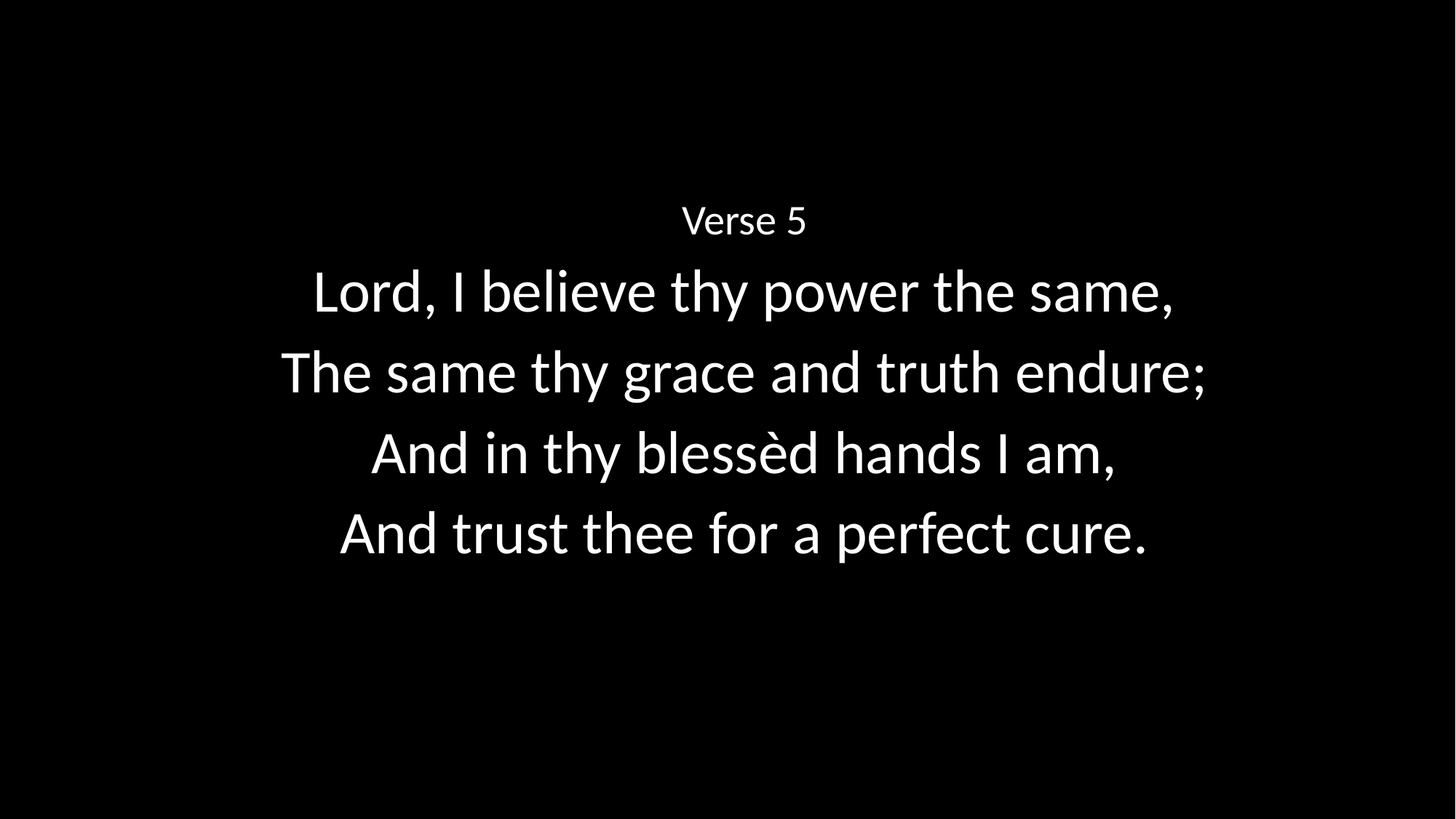

Verse 5
Lord, I believe thy power the same,
The same thy grace and truth endure;
And in thy blessèd hands I am,
And trust thee for a perfect cure.